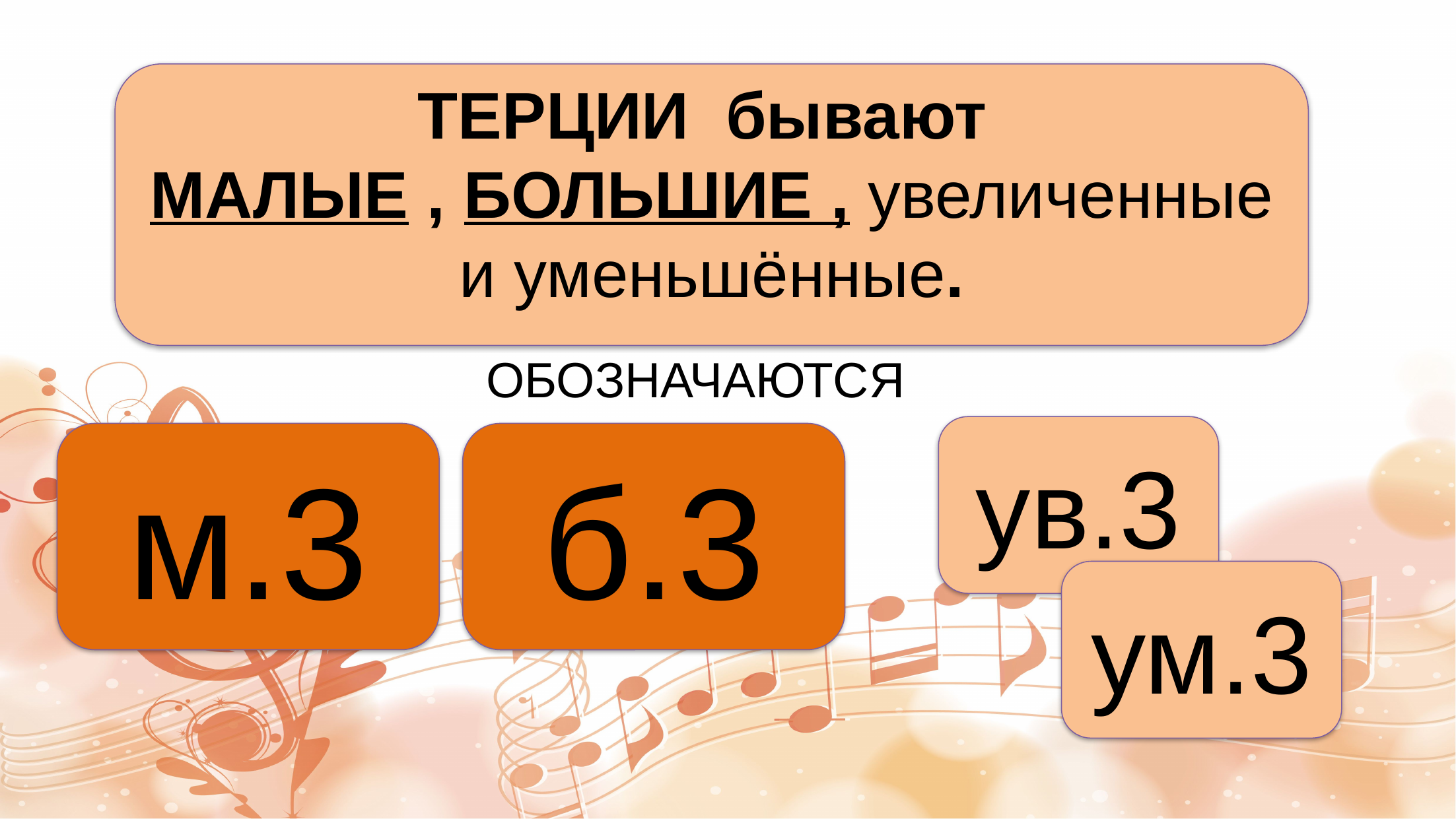

#

ТЕРЦИИ  бывают
МАЛЫЕ , БОЛЬШИЕ , увеличенные и уменьшённые.
ОБОЗНАЧАЮТСЯ
ув.3
м.3
б.3
ум.3